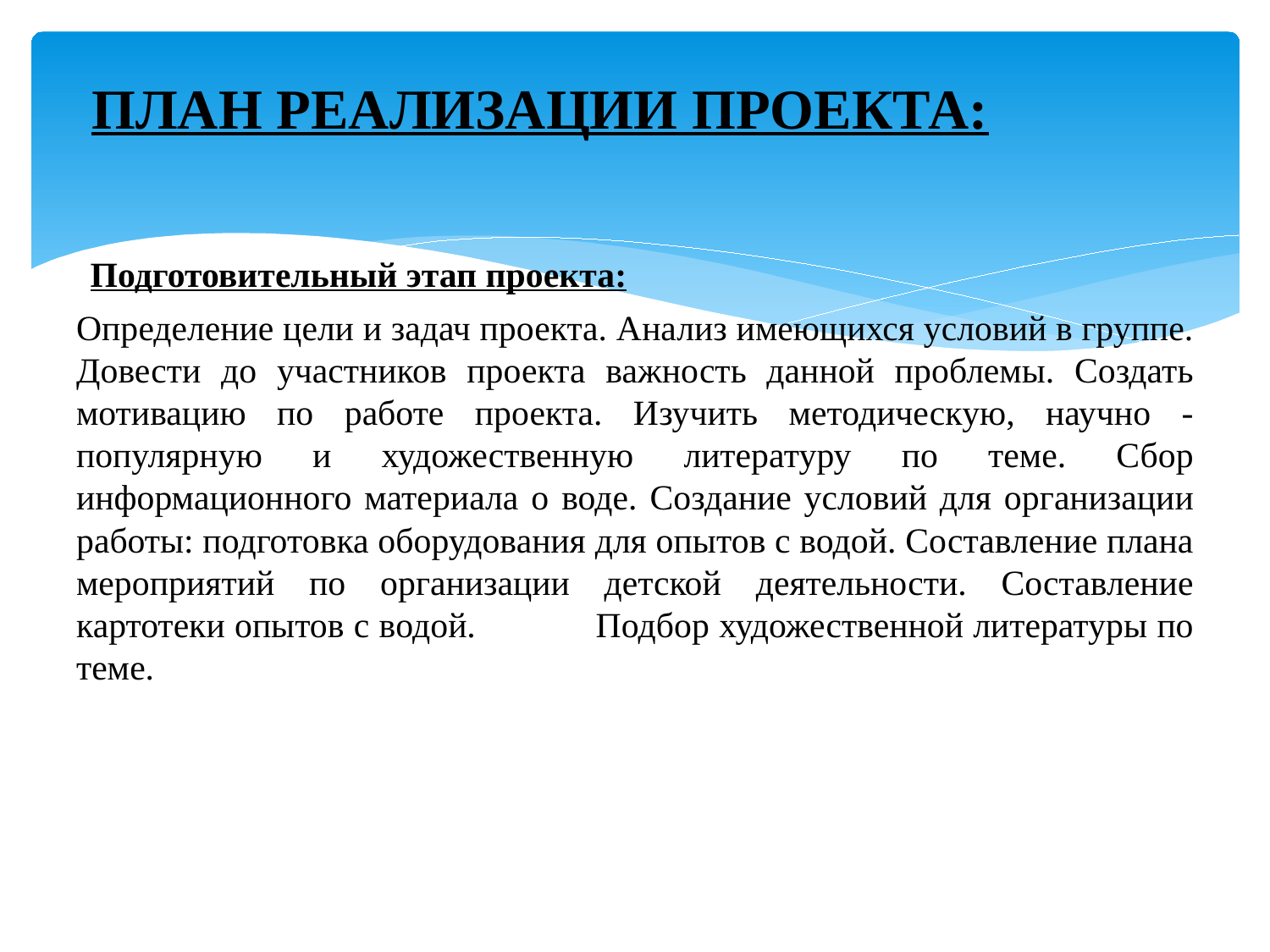

#
 ПЛАН РЕАЛИЗАЦИИ ПРОЕКТА:

 Подготовительный этап проекта:
Определение цели и задач проекта. Анализ имеющихся условий в группе. Довести до участников проекта важность данной проблемы. Создать мотивацию по работе проекта. Изучить методическую, научно - популярную и художественную литературу по теме. Сбор информационного материала о воде. Создание условий для организации работы: подготовка оборудования для опытов с водой. Составление плана мероприятий по организации детской деятельности. Составление картотеки опытов с водой.	 Подбор художественной литературы по теме.